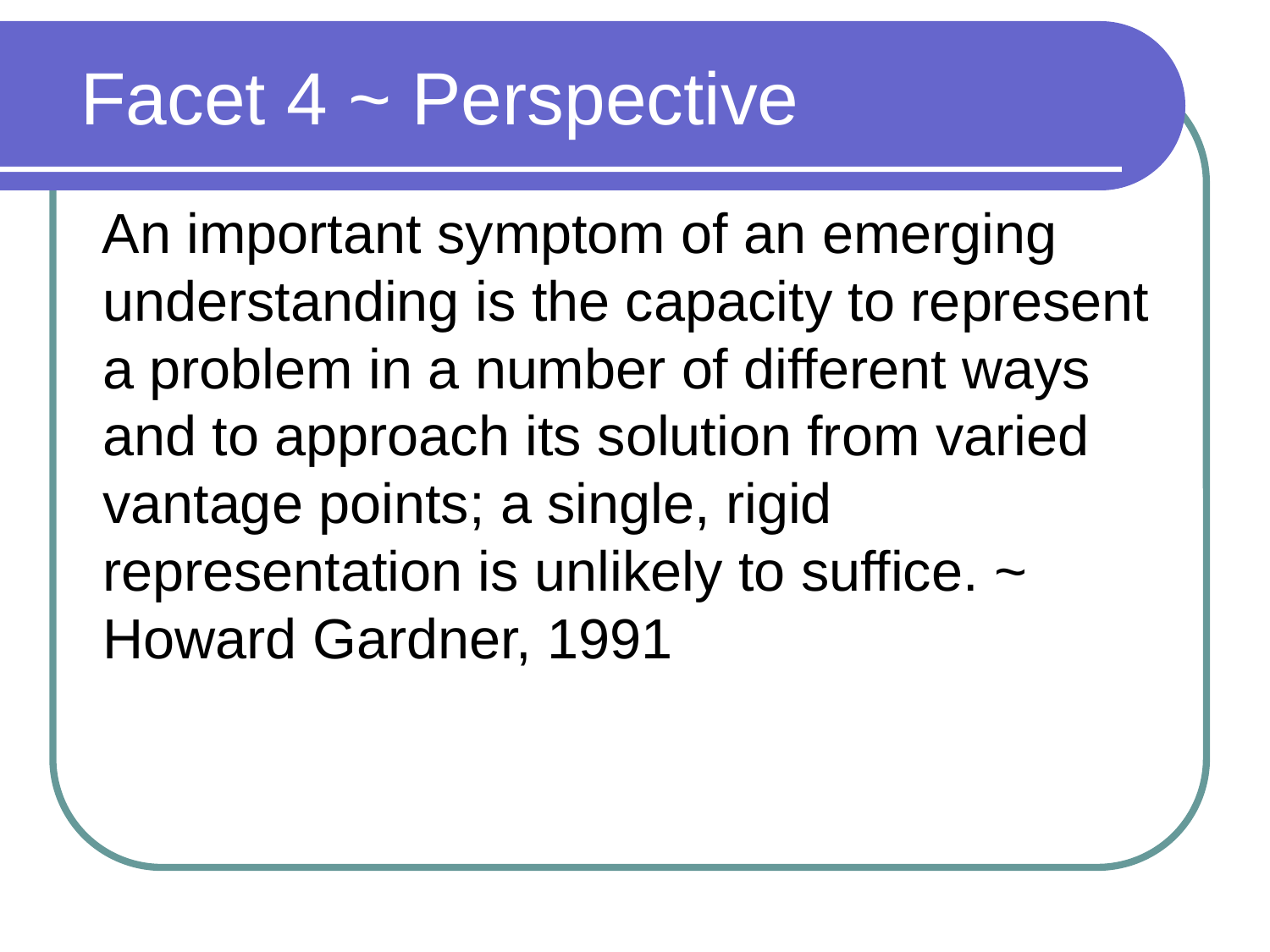

# Facet 4 ~ Perspective
   An important symptom of an emerging understanding is the capacity to represent a problem in a number of different ways and to approach its solution from varied vantage points; a single, rigid representation is unlikely to suffice. ~ Howard Gardner, 1991